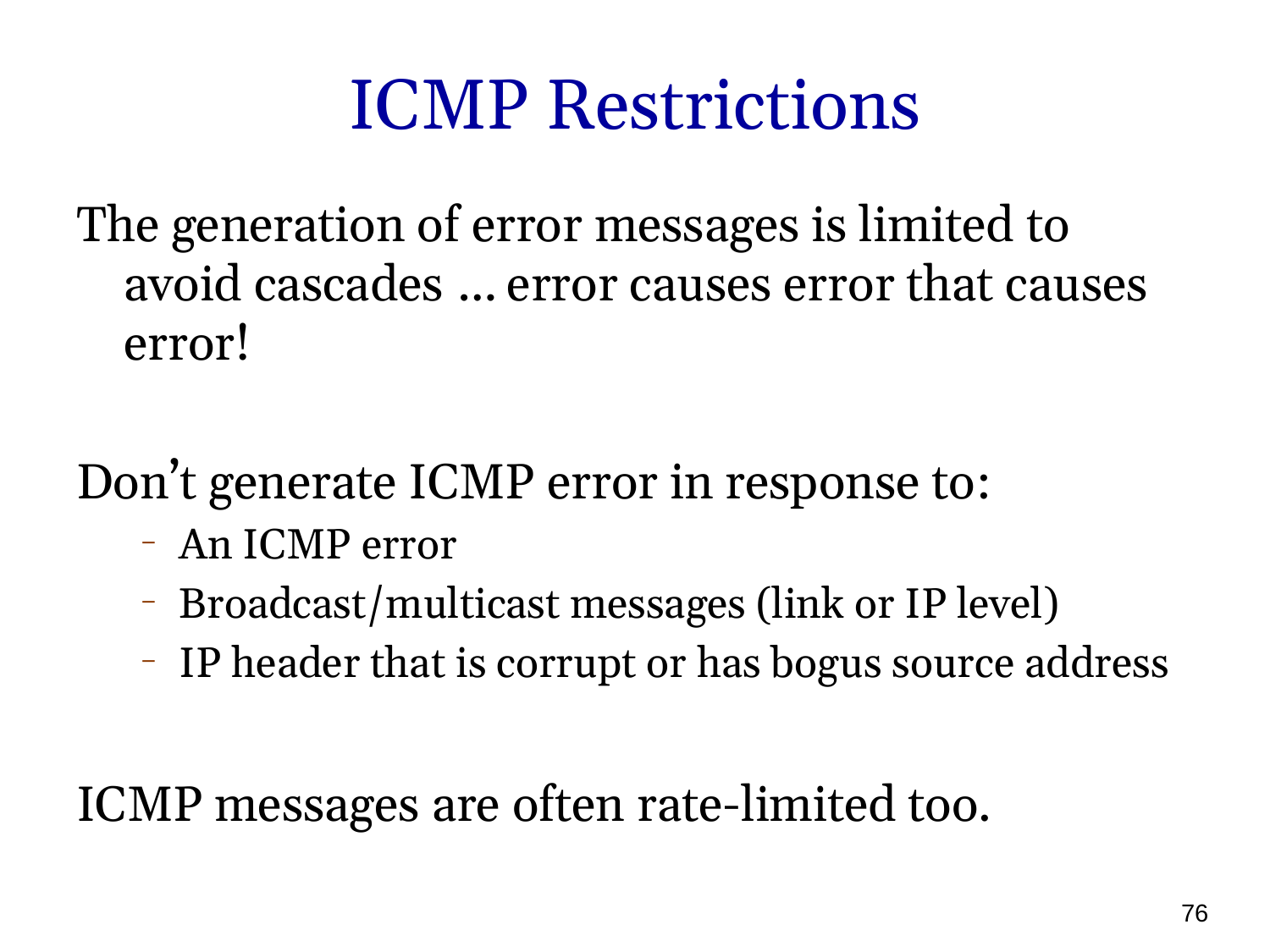

# ICMP Restrictions
The generation of error messages is limited to avoid cascades … error causes error that causes error!

Don’t generate ICMP error in response to:
An ICMP error
Broadcast/multicast messages (link or IP level)
IP header that is corrupt or has bogus source address

ICMP messages are often rate-limited too.
76